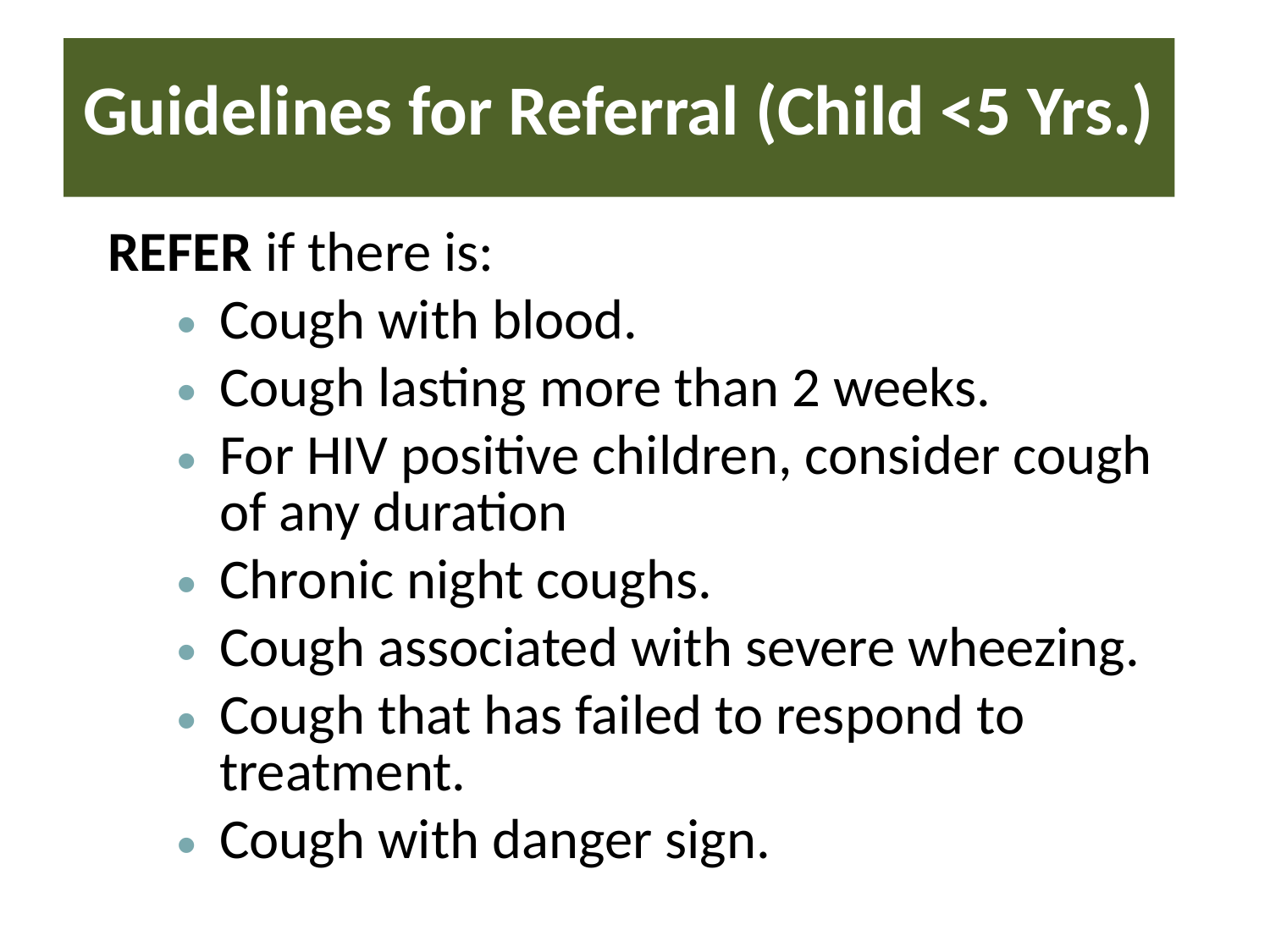

# Guidelines for Referral (Child <5 Yrs.)
REFER if there is:
Cough with blood.
Cough lasting more than 2 weeks.
For HIV positive children, consider cough of any duration
Chronic night coughs.
Cough associated with severe wheezing.
Cough that has failed to respond to treatment.
Cough with danger sign.